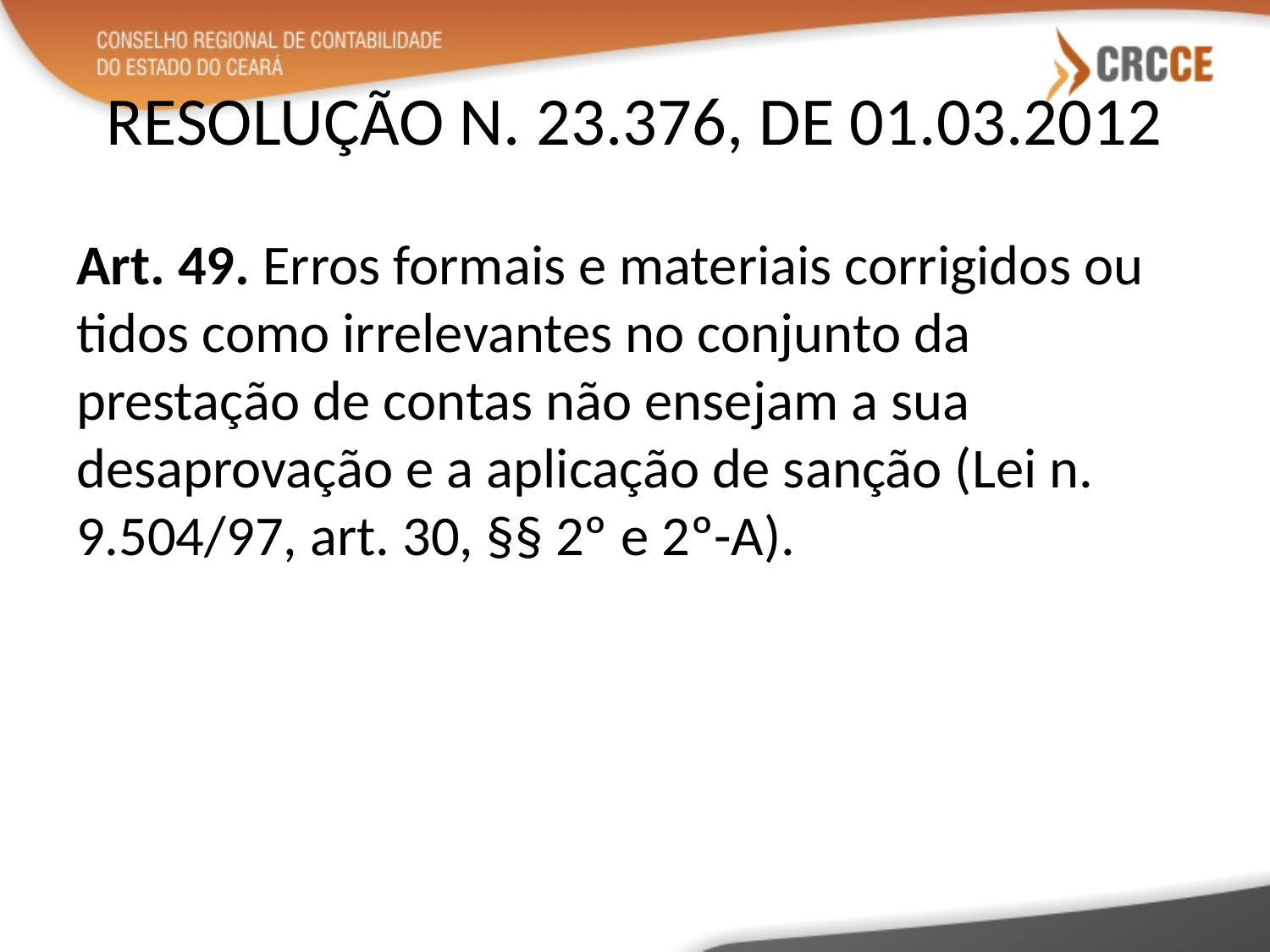

# RESOLUÇÃO N. 23.376, DE 01.03.2012
Art. 49. Erros formais e materiais corrigidos ou tidos como irrelevantes no conjunto da prestação de contas não ensejam a sua desaprovação e a aplicação de sanção (Lei n. 9.504/97, art. 30, §§ 2º e 2º-A).